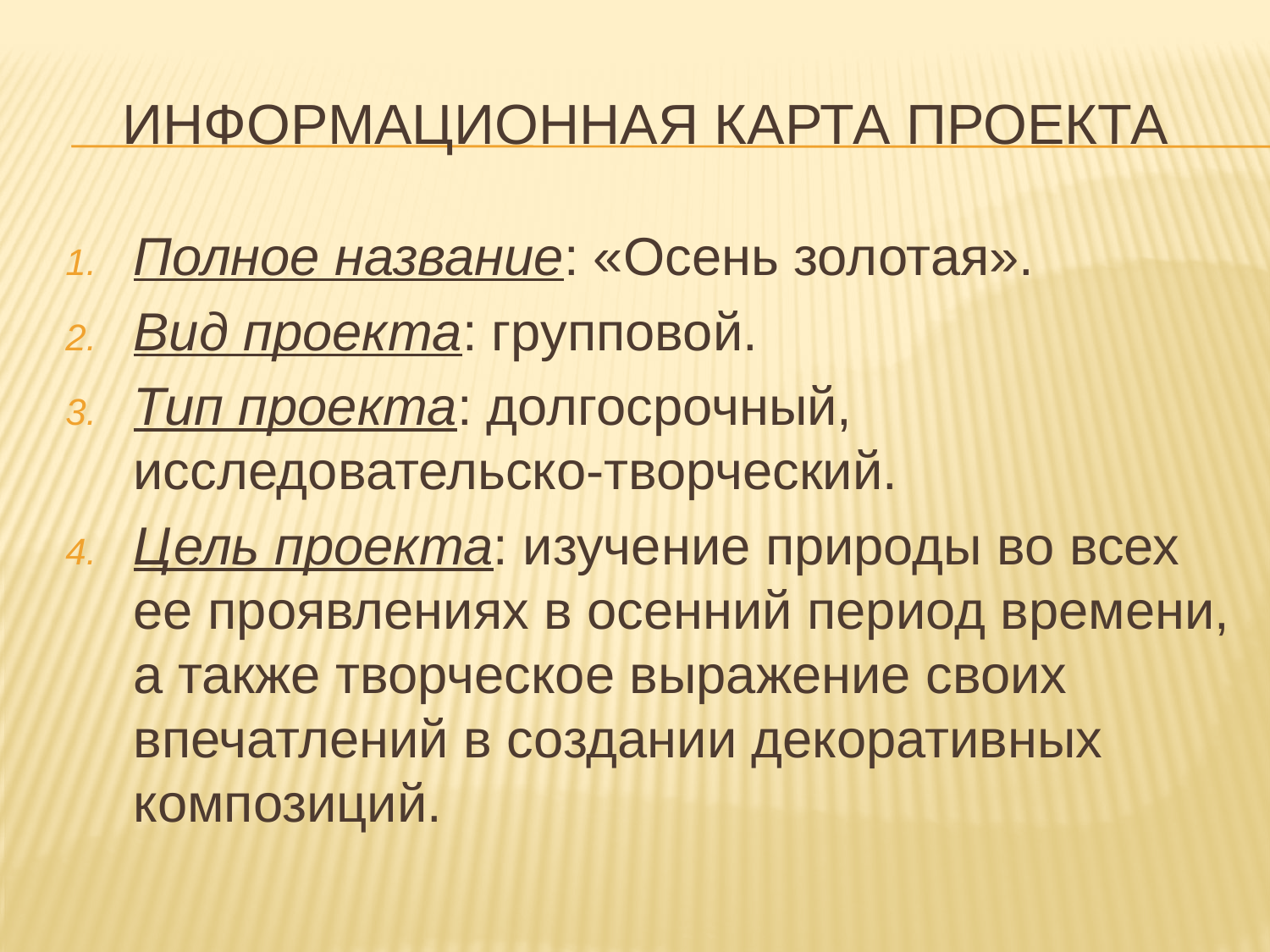

# Информационная карта проекта
Полное название: «Осень золотая».
Вид проекта: групповой.
Тип проекта: долгосрочный, исследовательско-творческий.
Цель проекта: изучение природы во всех ее проявлениях в осенний период времени, а также творческое выражение своих впечатлений в создании декоративных композиций.